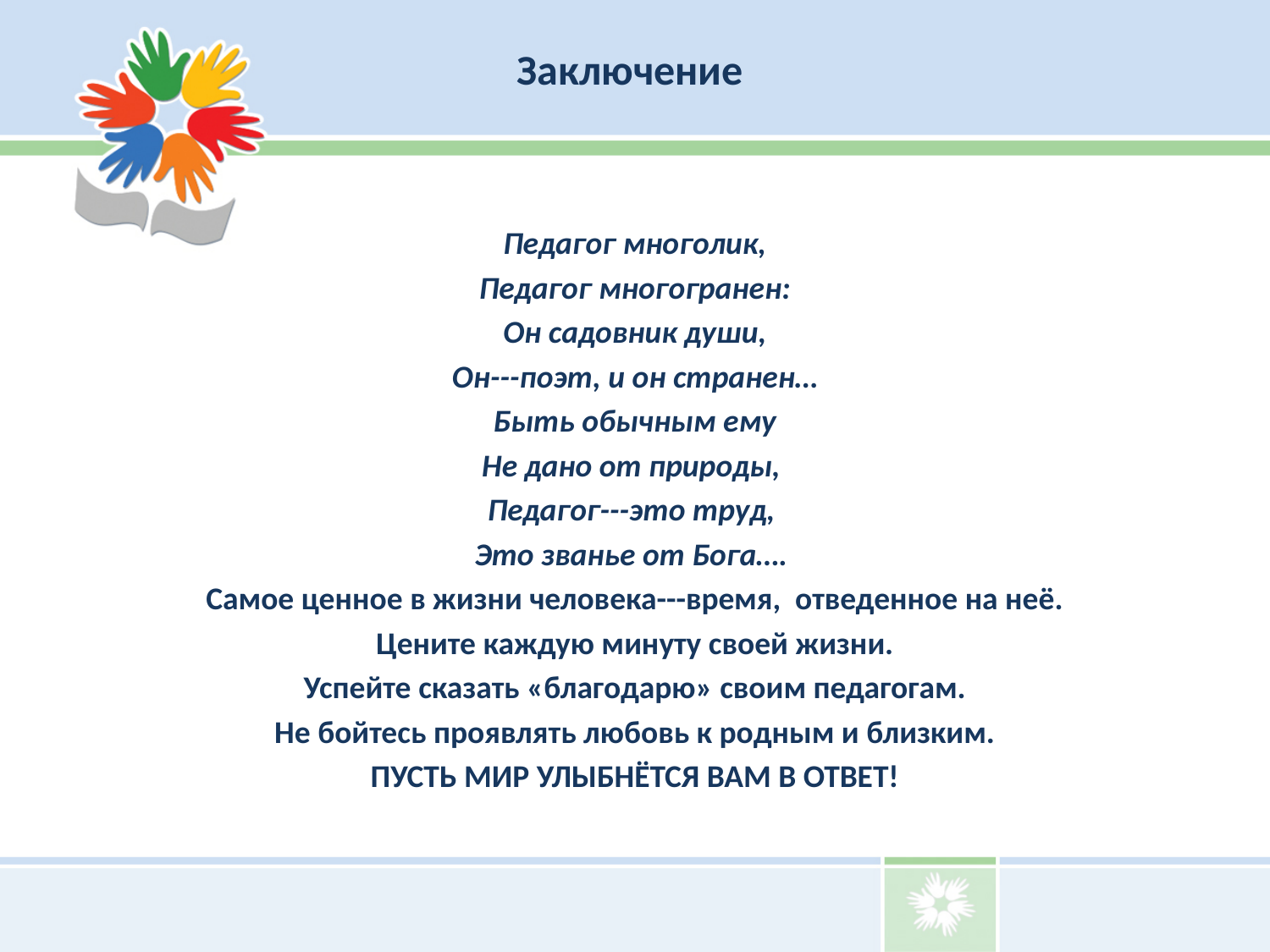

# Заключение
Педагог многолик,
Педагог многогранен:
Он садовник души,
Он---поэт, и он странен…
Быть обычным ему
Не дано от природы,
Педагог---это труд,
Это званье от Бога….
Самое ценное в жизни человека---время,  отведенное на неё.
Цените каждую минуту своей жизни.
Успейте сказать «благодарю» своим педагогам.
Не бойтесь проявлять любовь к родным и близким.
ПУСТЬ МИР УЛЫБНЁТСЯ ВАМ В ОТВЕТ!